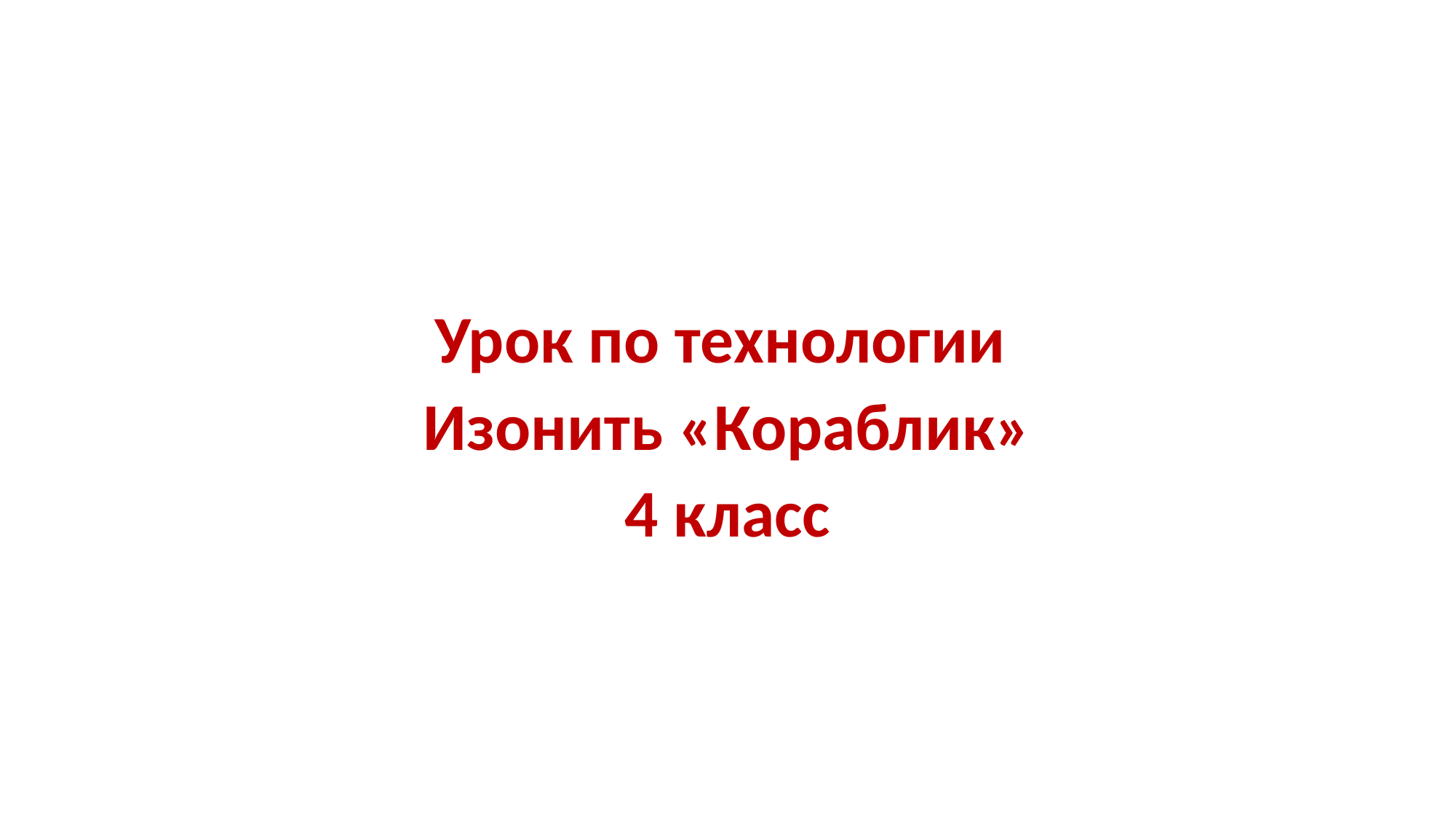

Урок по технологии
Изонить «Кораблик»
4 класс